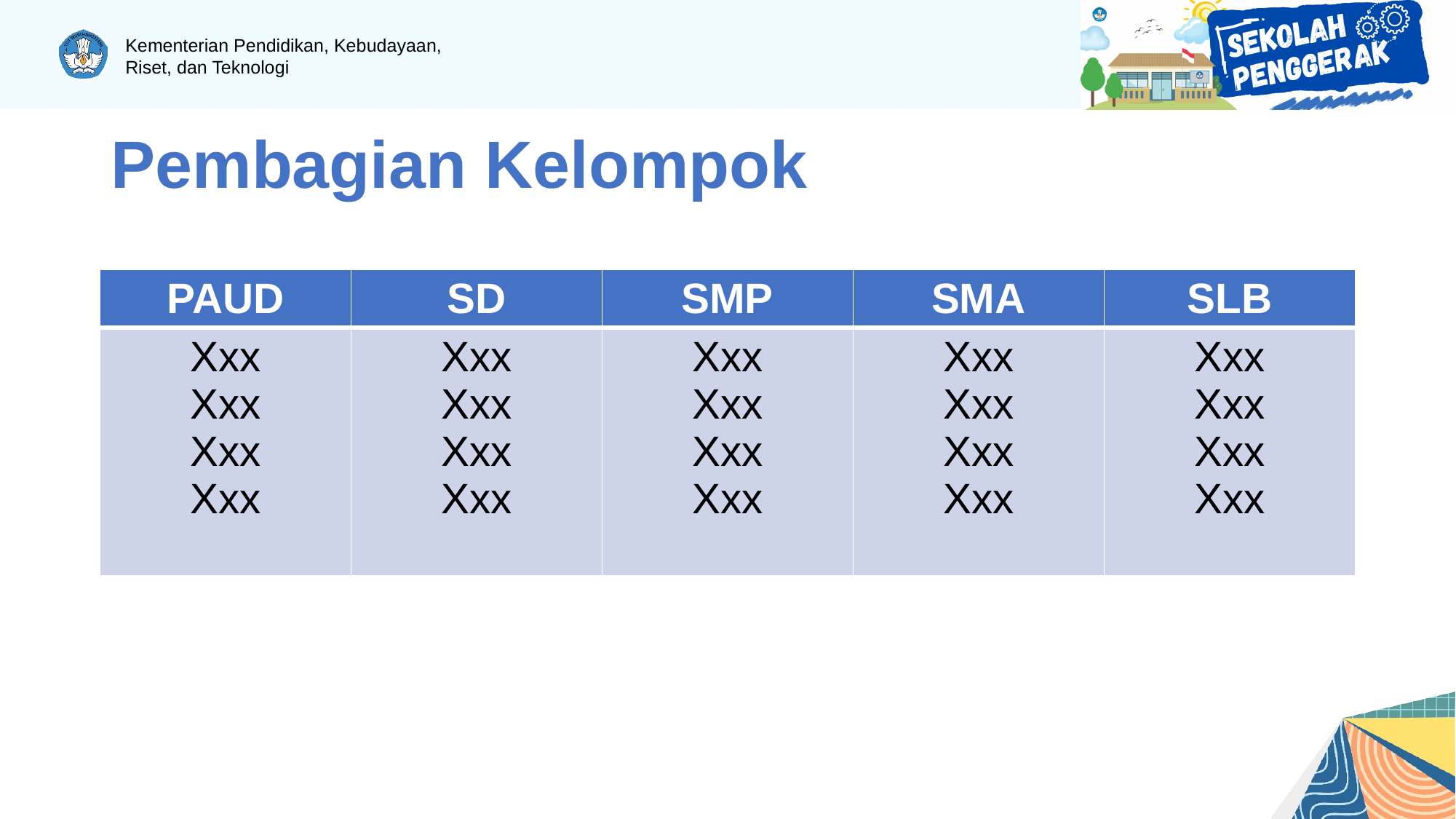

# Pembagian Kelompok
| PAUD | SD | SMP | SMA | SLB |
| --- | --- | --- | --- | --- |
| Xxx Xxx Xxx Xxx | Xxx Xxx Xxx Xxx | Xxx Xxx Xxx Xxx | Xxx Xxx Xxx Xxx | Xxx Xxx Xxx Xxx |